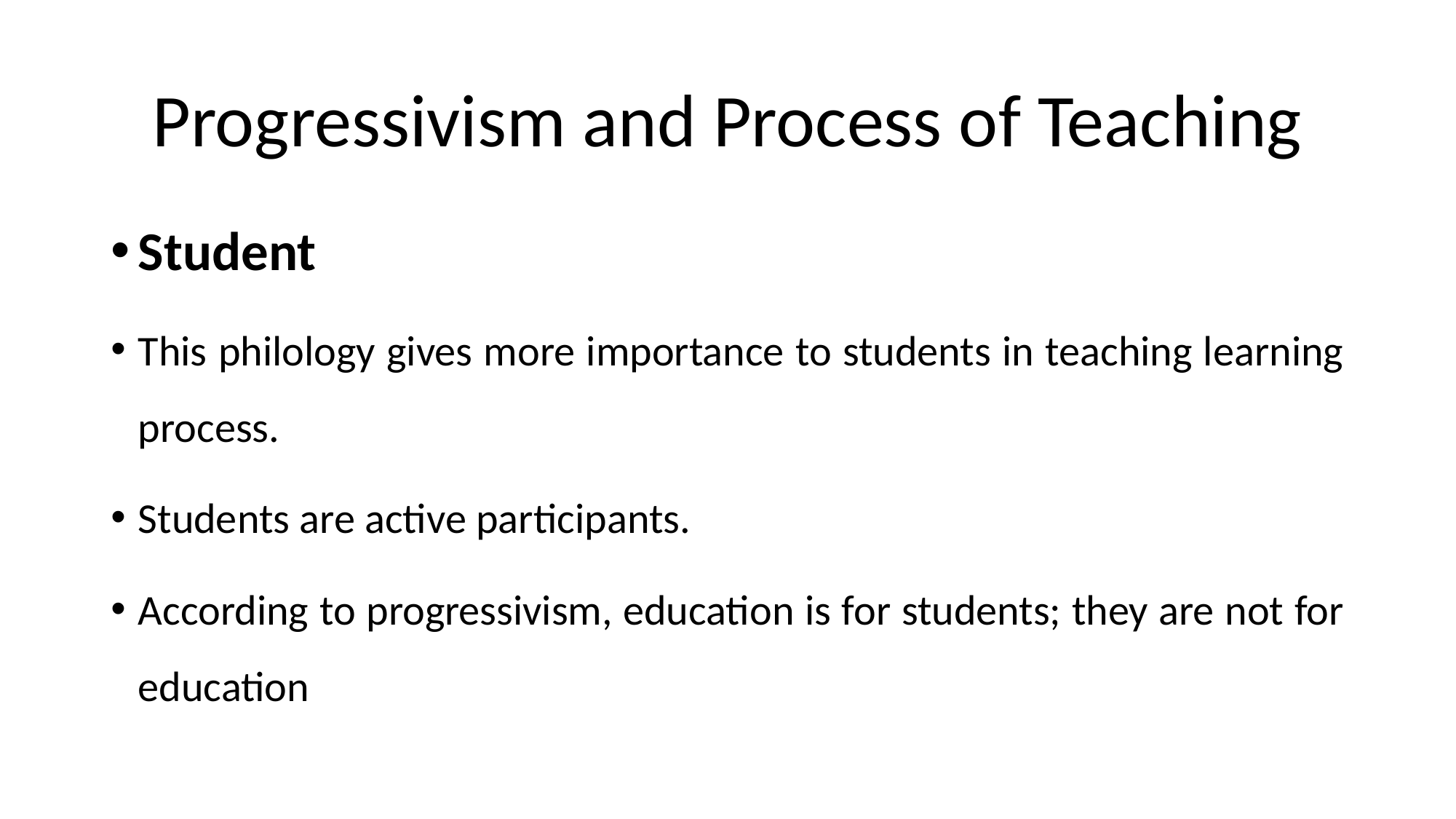

# Progressivism and Process of Teaching
Student
This philology gives more importance to students in teaching learning process.
Students are active participants.
According to progressivism, education is for students; they are not for education